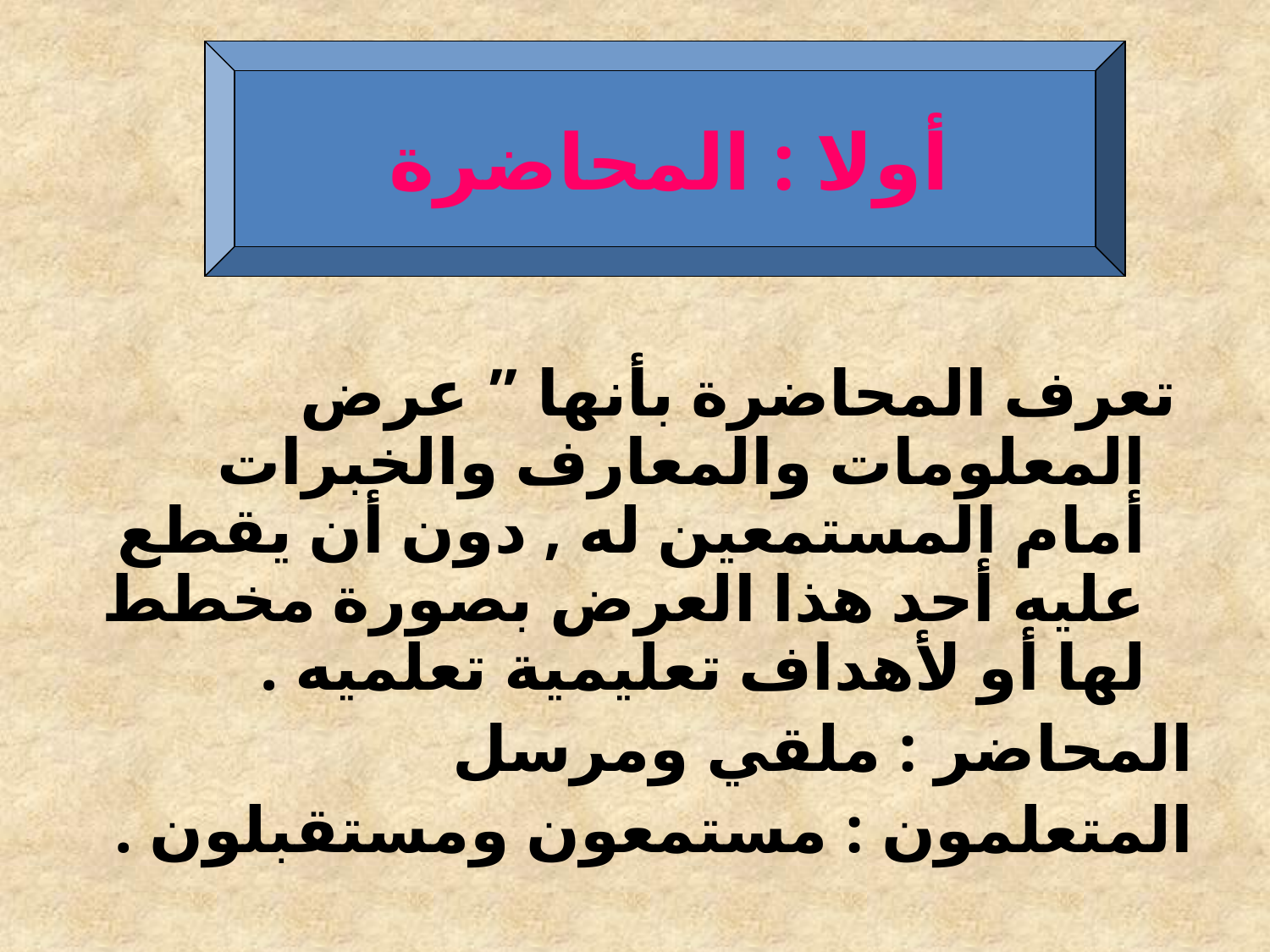

# أولا : المحاضرة
أولا : المحاضرة

 تعرف المحاضرة بأنها ” عرض المعلومات والمعارف والخبرات أمام المستمعين له , دون أن يقطع عليه أحد هذا العرض بصورة مخطط لها أو لأهداف تعليمية تعلميه .
المحاضر : ملقي ومرسل
المتعلمون : مستمعون ومستقبلون .